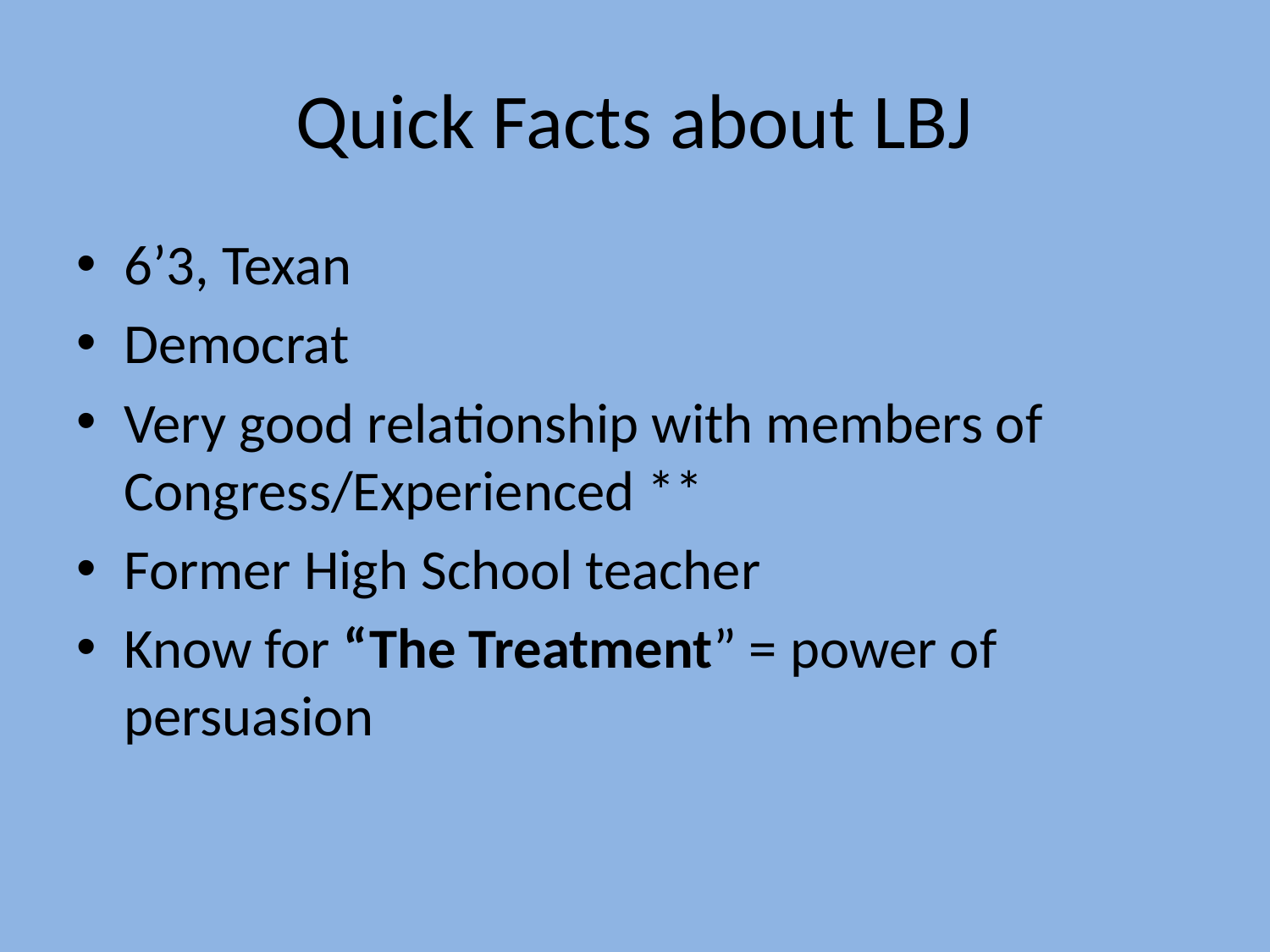

# Quick Facts about LBJ
6’3, Texan
Democrat
Very good relationship with members of Congress/Experienced **
Former High School teacher
Know for “The Treatment” = power of persuasion